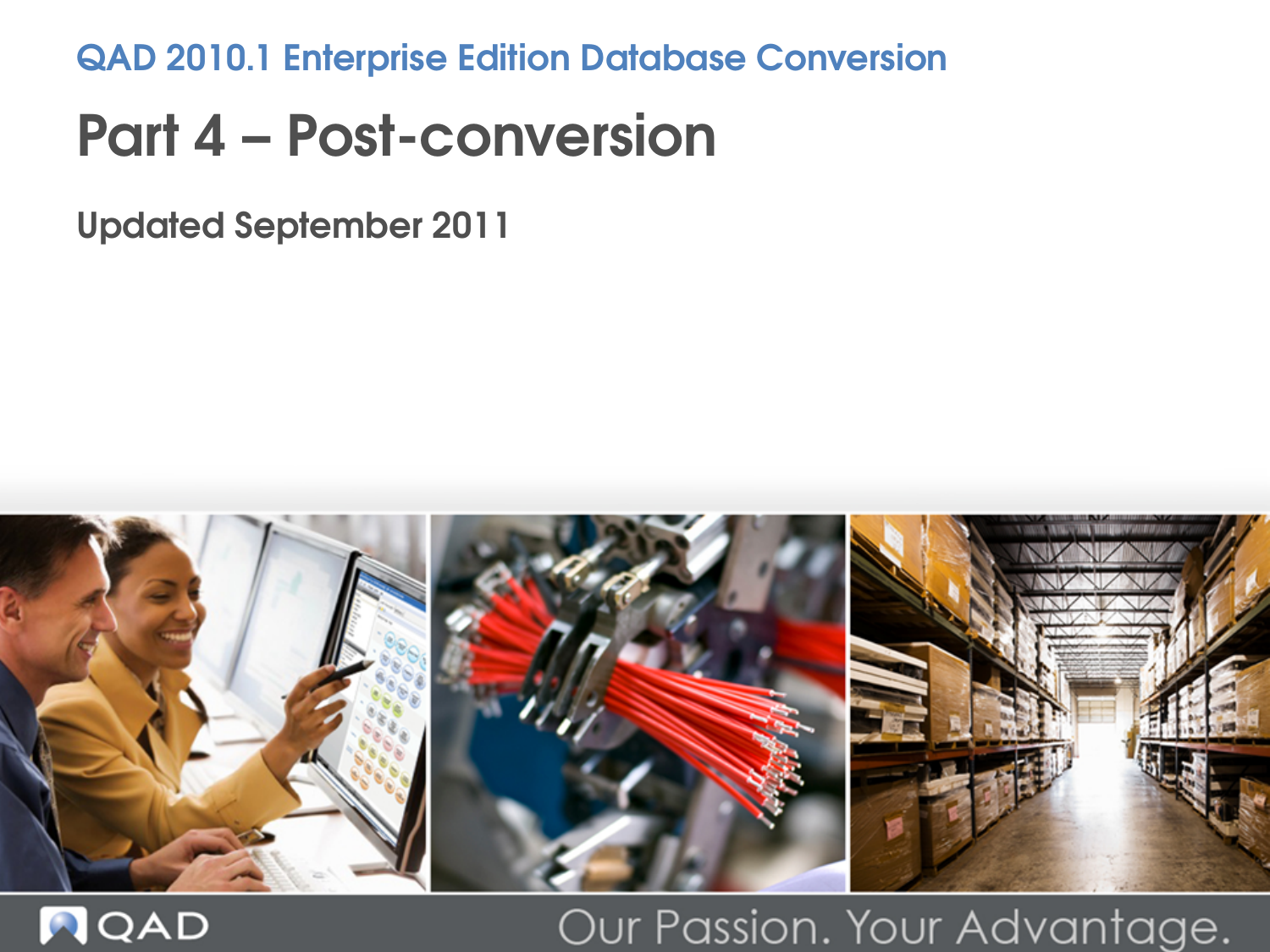

QAD 2010.1 Enterprise Edition Database Conversion
# Part 4 – Post-conversion
Updated September 2011